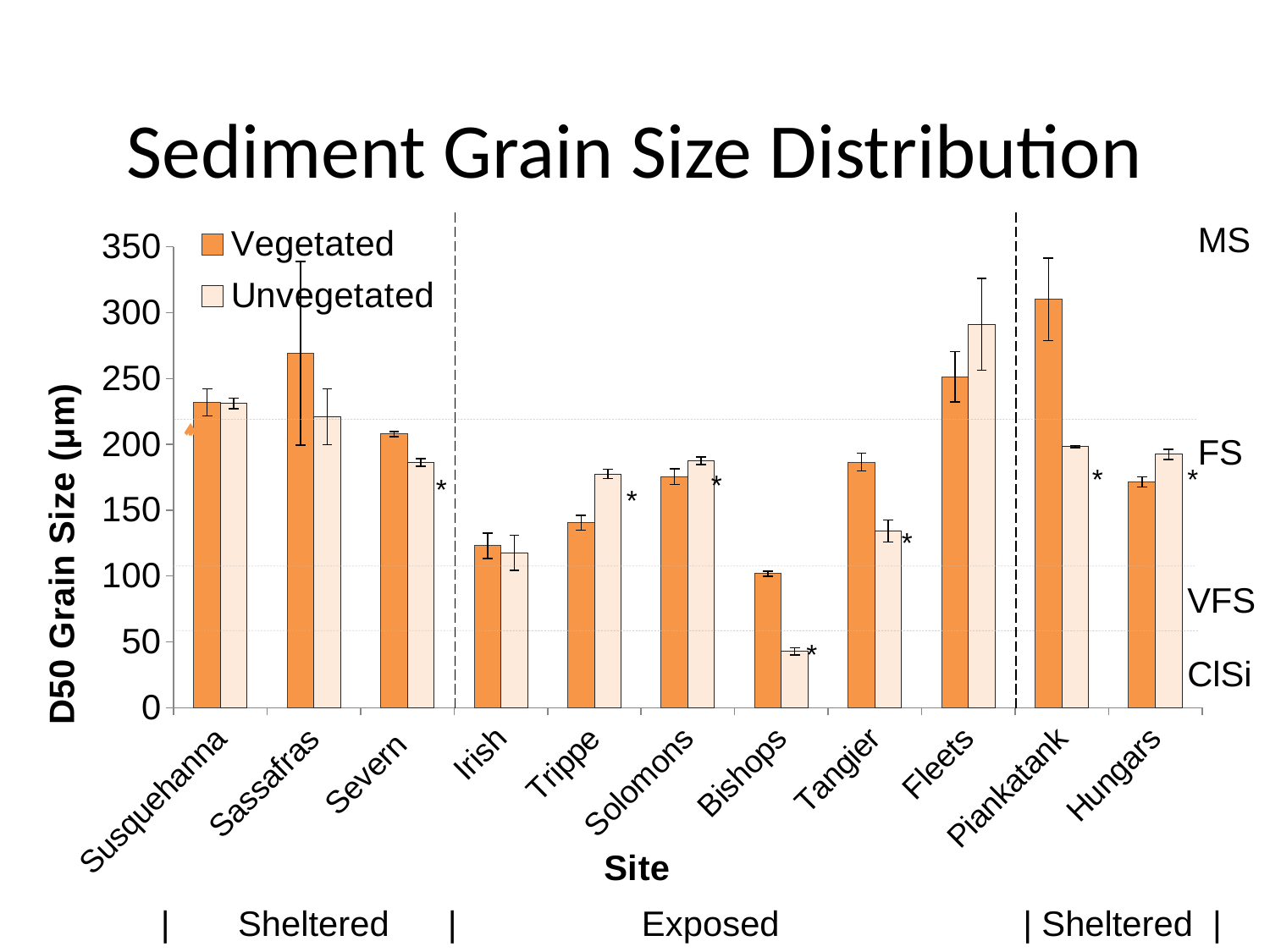

# Sediment Grain Size Distribution

### Chart

| Category | Vegetated | Unvegetated |
|---|---|---|
| Susquehanna | 231.76999999999998 | 231.10250000000002 |
| Sassafras | 269.20999999999964 | 220.81 |
| Severn  | 207.76625 | 186.14499999999998 |
| Irish | 123.02675 | 117.67371428571425 |
| Trippe | 140.32833333333684 | 177.50125 |
| Solomons | 175.4075 | 187.6125 |
| Bishops | 101.78112500000091 | 42.75925 |
| Tangier | 186.50374999999997 | 134.17262499999998 |
| Fleets | 251.33625 | 291.2512499999997 |
| Piankatank | 310.14375000000007 | 198.335 |
| Hungars | 171.43 | 192.39625 |
MS
FS
*
*
*
*
*
*
VFS
*
ClSi
|       Sheltered      |                   Exposed                         | Sheltered  |